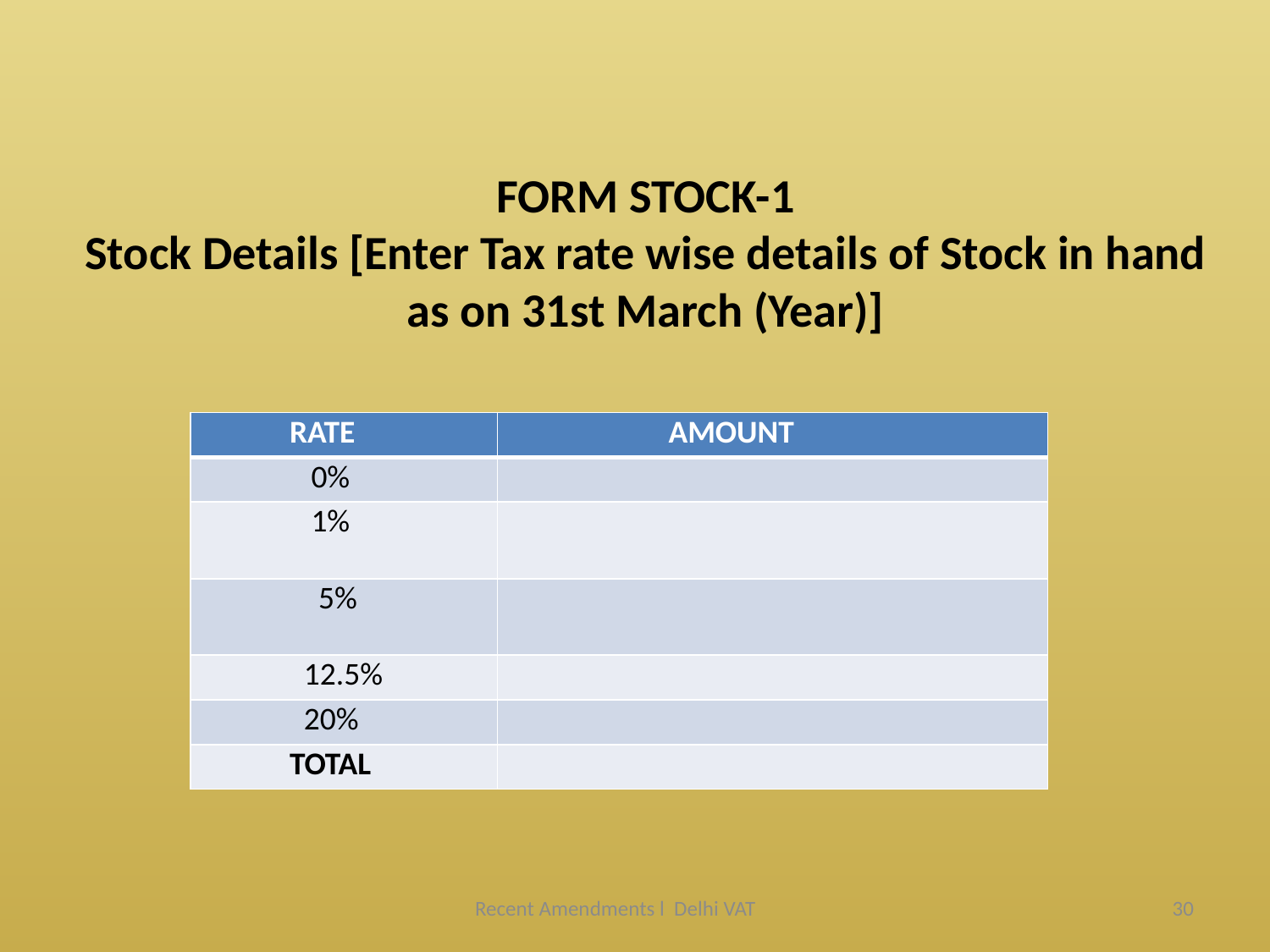

# FORM STOCK-1 Stock Details [Enter Tax rate wise details of Stock in hand as on 31st March (Year)]
| RATE | AMOUNT |
| --- | --- |
| 0% |  |
| 1% |  |
| 5% |  |
| 12.5% |  |
| 20% |  |
| TOTAL |  |
Recent Amendments l  Delhi VAT
30